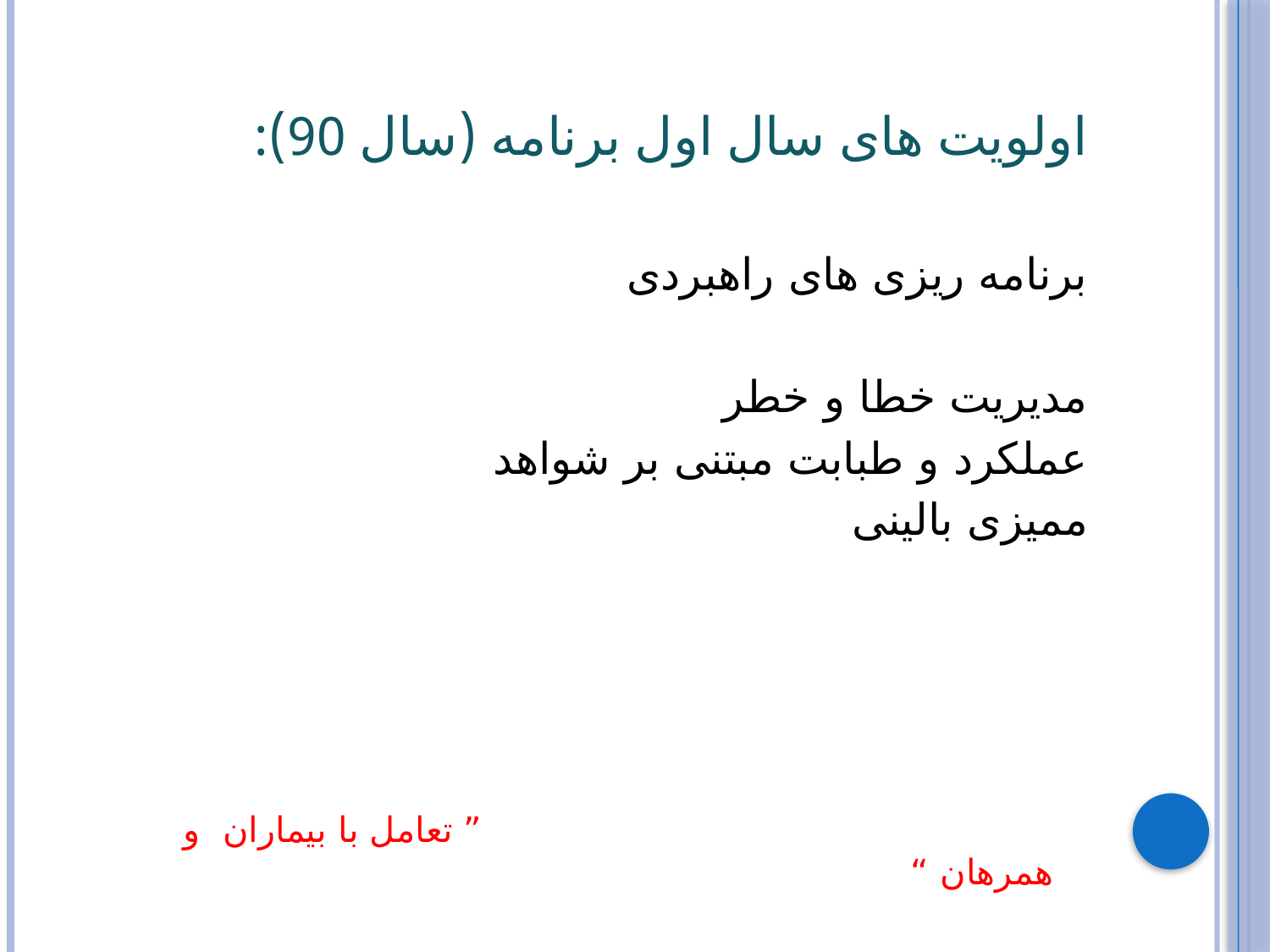

اولویت های سال اول برنامه (سال 90):

برنامه ریزی های راهبردی

مدیریت خطا و خطر
عملکرد و طبابت مبتنی بر شواهد
ممیزی بالینی

                                                      ” تعامل با بیماران  و همرهان “